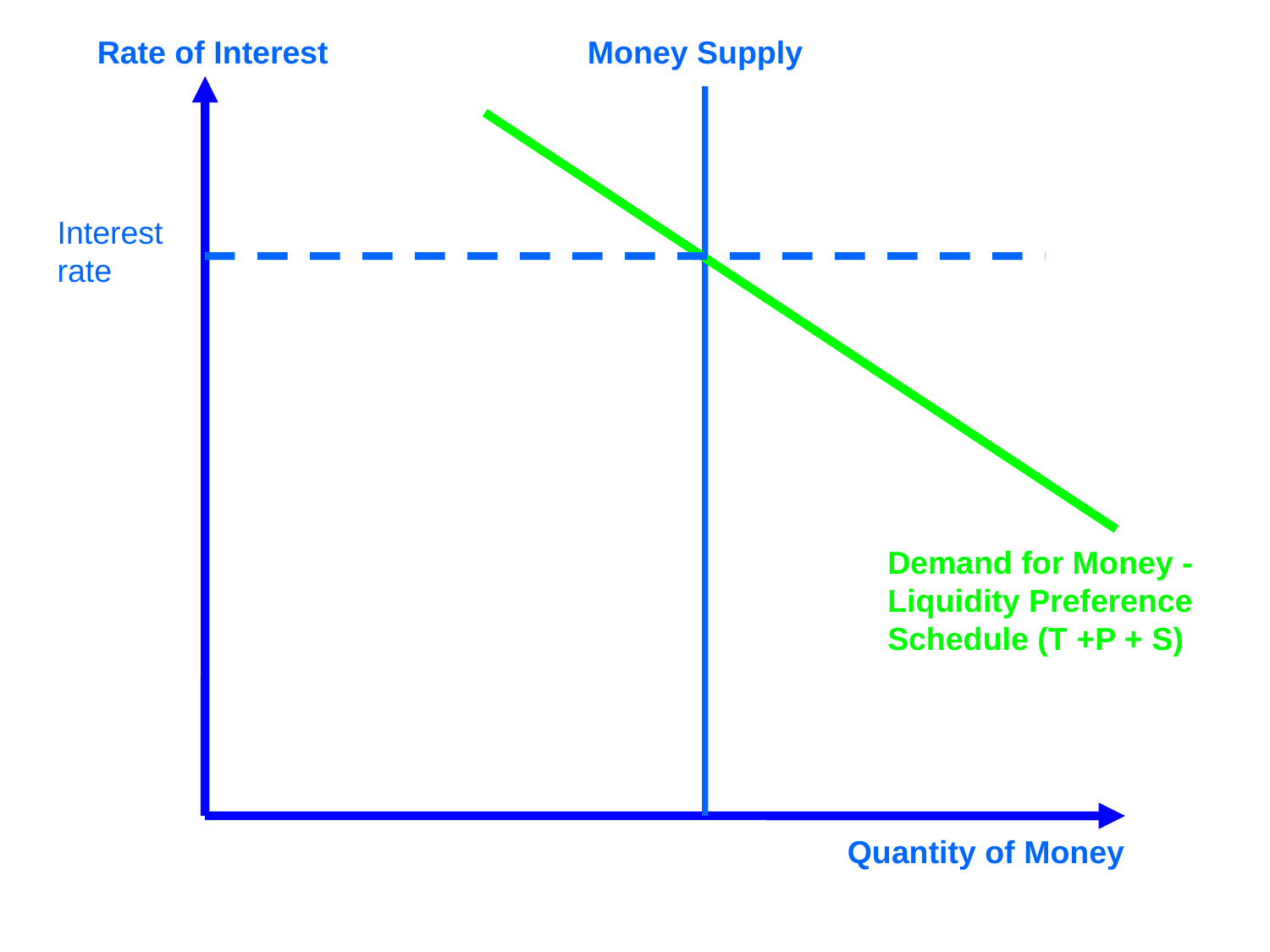

Rate of Interest
Money Supply

Interest rate

Demand for Money - Liquidity Preference Schedule (T +P + S)

Quantity of Money